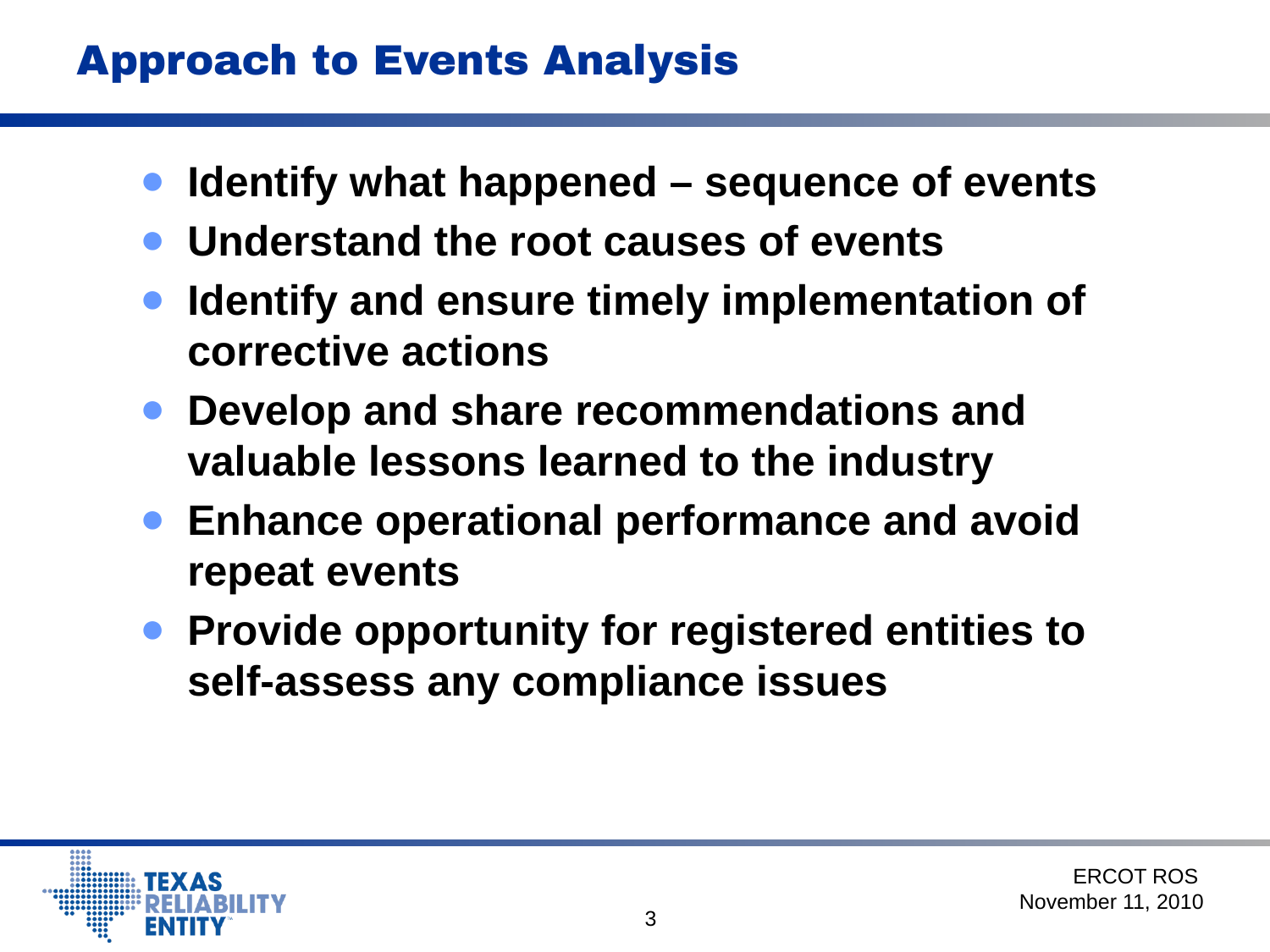

# Approach to Events Analysis
Identify what happened – sequence of events
Understand the root causes of events
Identify and ensure timely implementation of corrective actions
Develop and share recommendations and valuable lessons learned to the industry
Enhance operational performance and avoid repeat events
Provide opportunity for registered entities to self-assess any compliance issues
ERCOT ROS
November 11, 2010